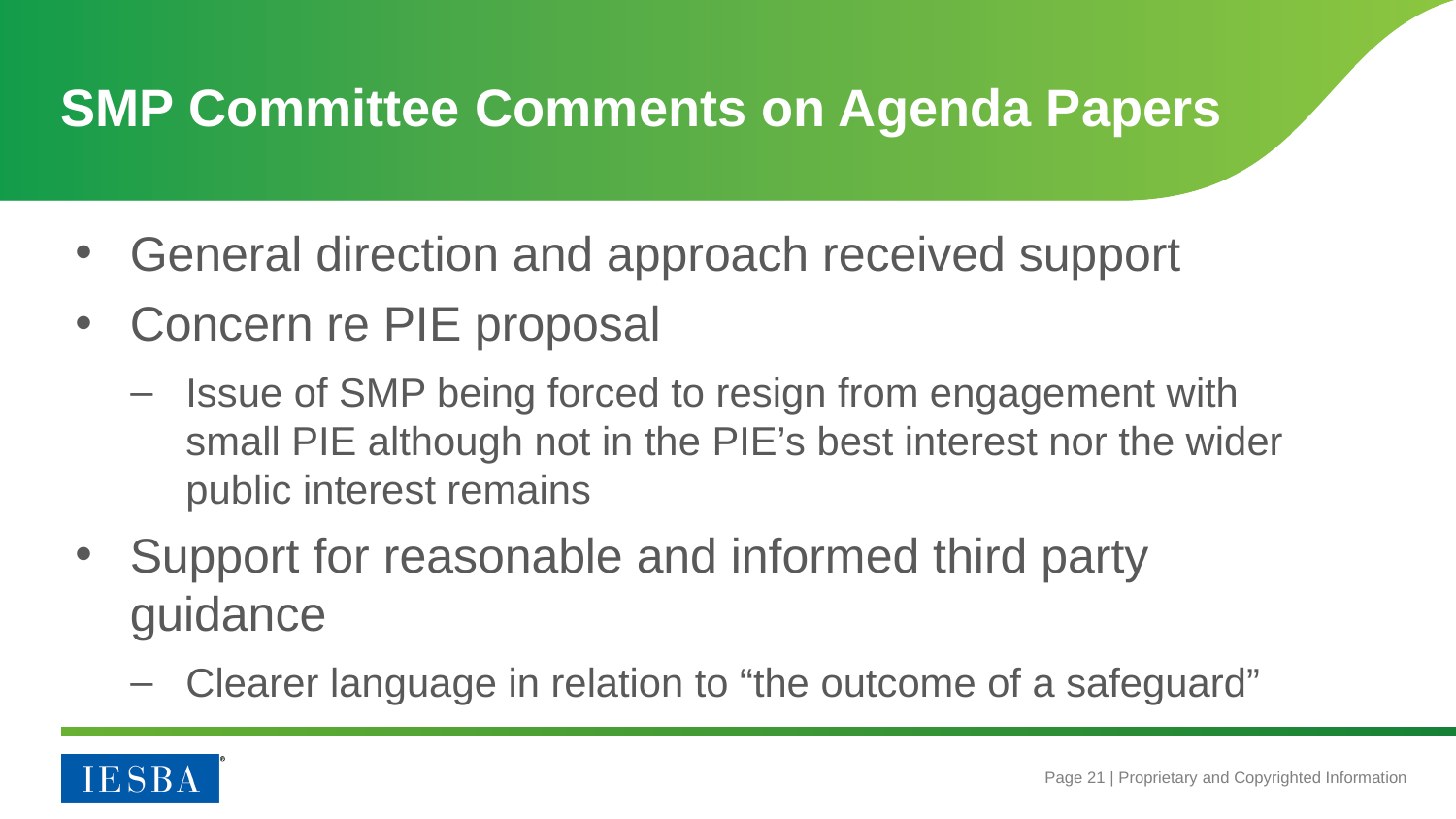

# SMP Committee Comments on Agenda Papers
General direction and approach received support
Concern re PIE proposal
Issue of SMP being forced to resign from engagement with small PIE although not in the PIE’s best interest nor the wider public interest remains
Support for reasonable and informed third party guidance
Clearer language in relation to “the outcome of a safeguard”